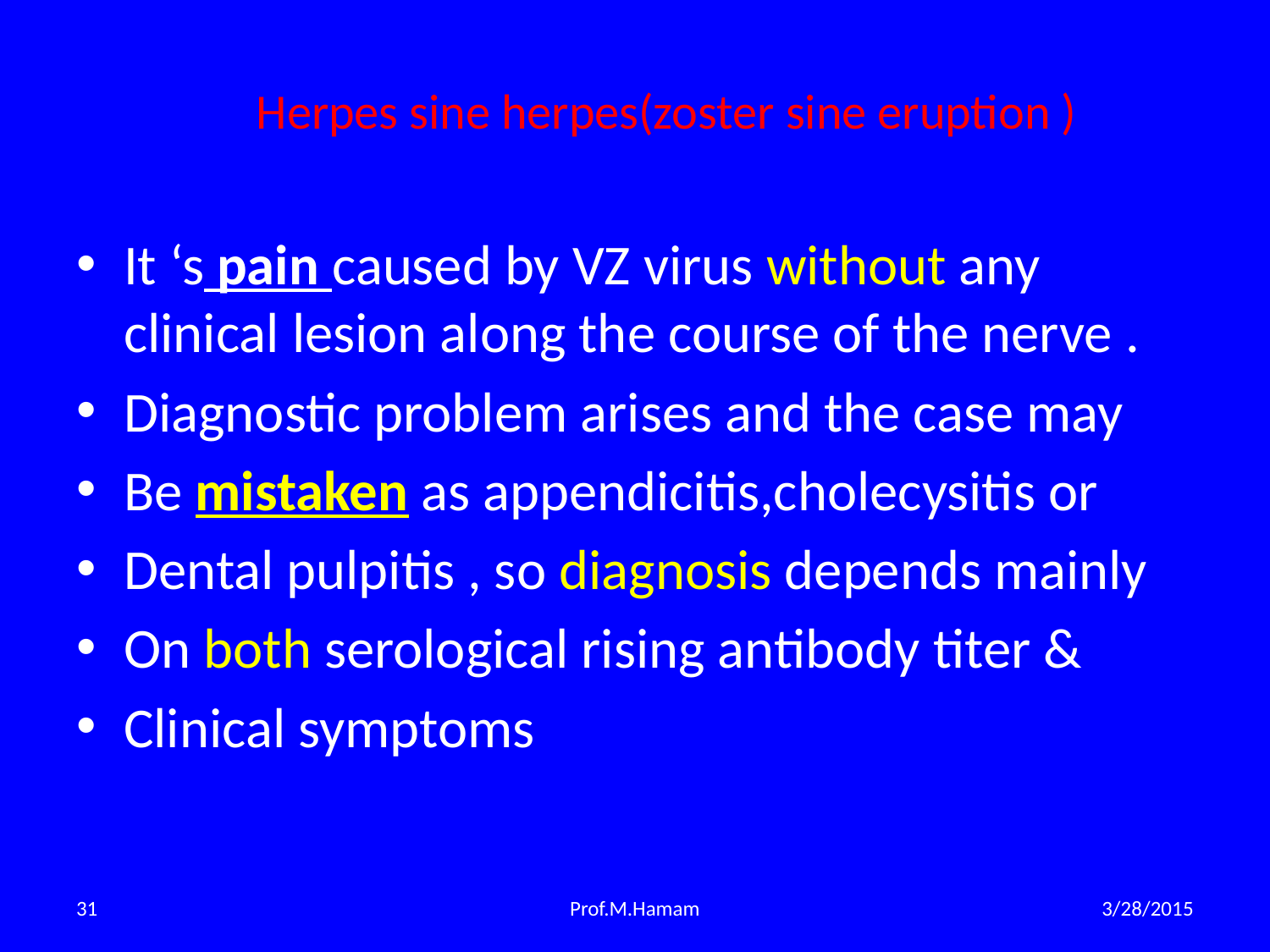

# Herpes sine herpes(zoster sine eruption )
It ‘s pain caused by VZ virus without any clinical lesion along the course of the nerve .
Diagnostic problem arises and the case may
Be mistaken as appendicitis,cholecysitis or
Dental pulpitis , so diagnosis depends mainly
On both serological rising antibody titer &
Clinical symptoms

31
Prof.M.Hamam
3/28/2015